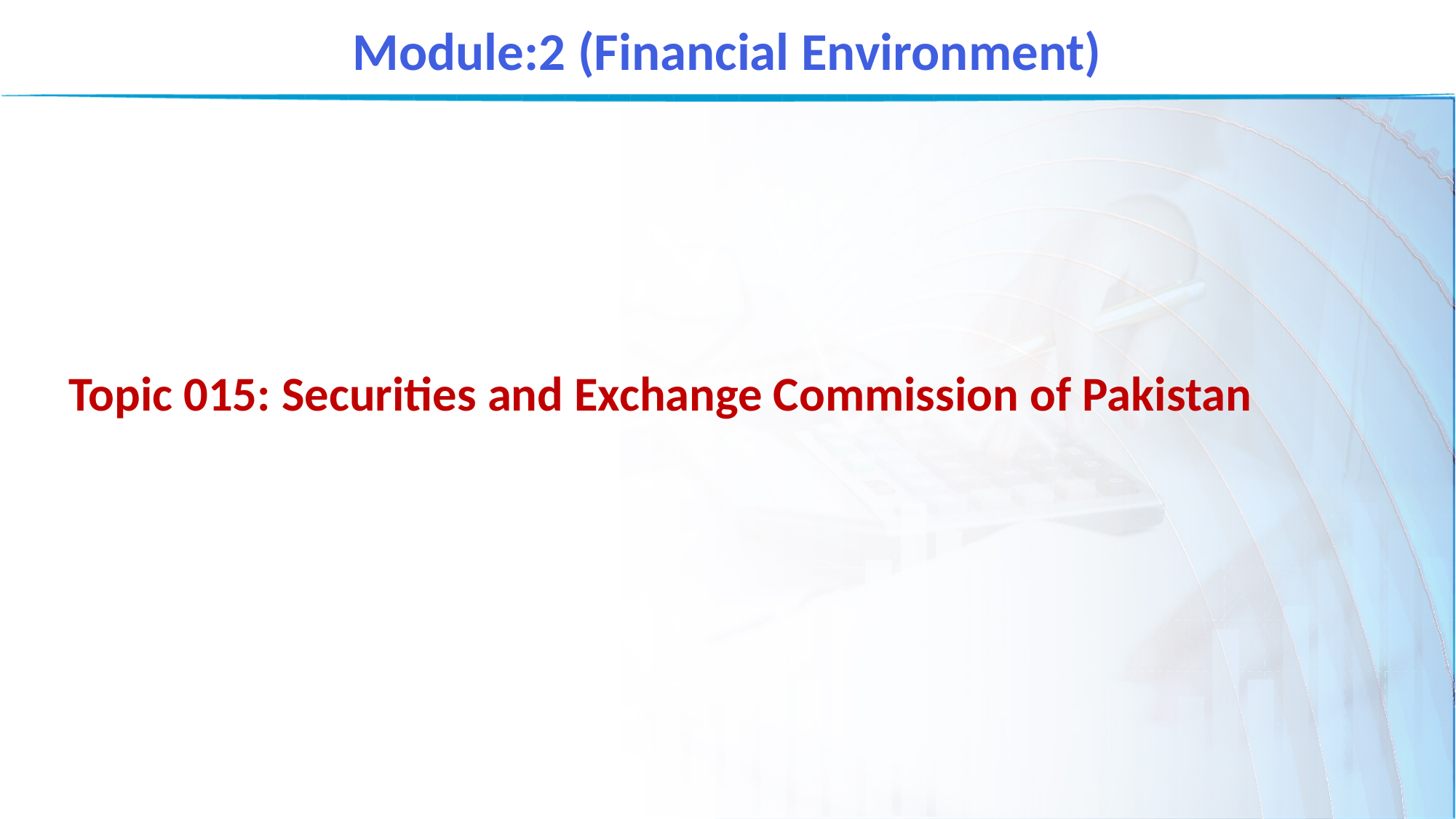

Module:2 (Financial Environment)
Topic 015: Securities and Exchange Commission of Pakistan